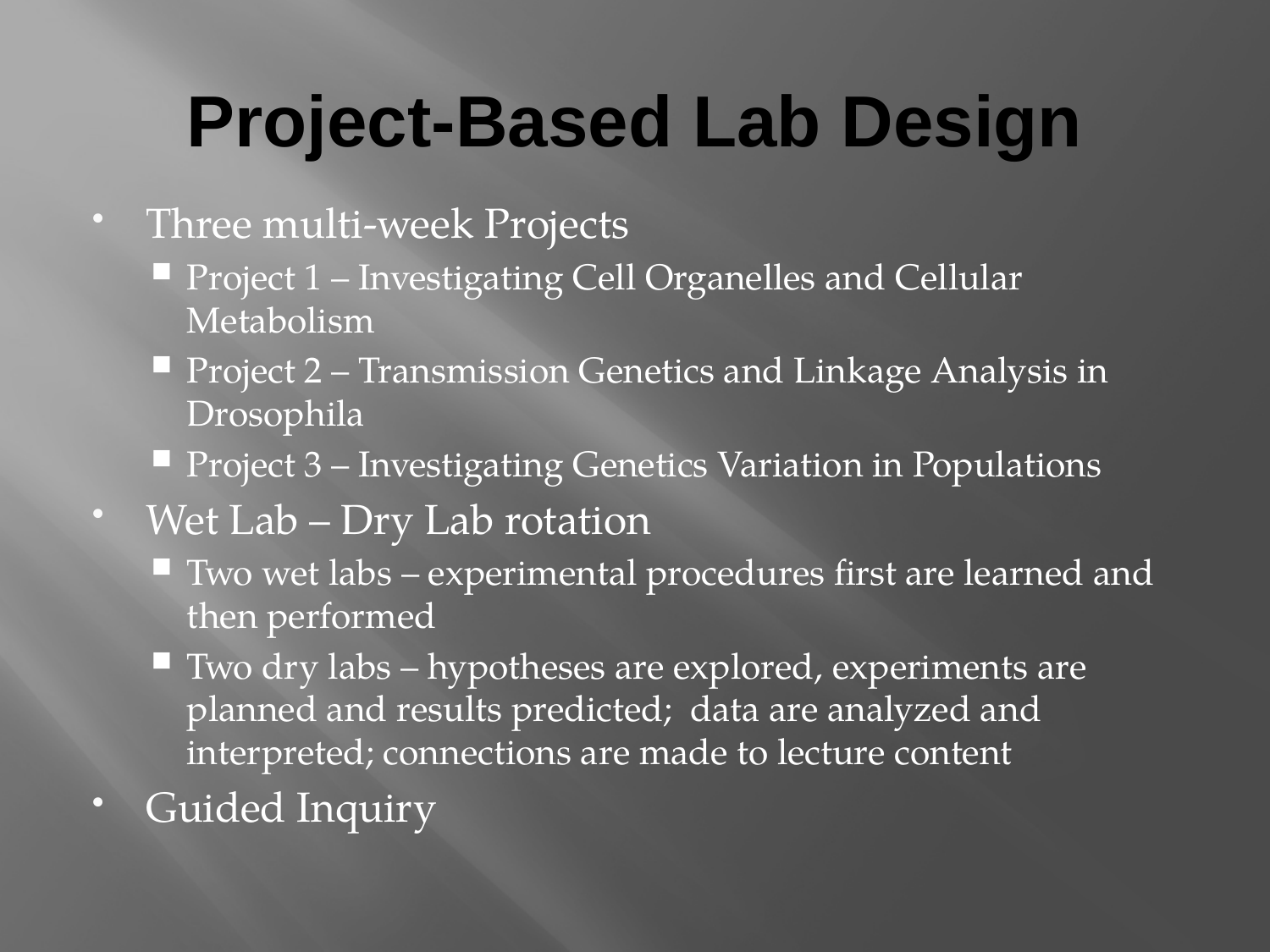

# Project-Based Lab Design
Three multi-week Projects
Project 1 – Investigating Cell Organelles and Cellular Metabolism
Project 2 – Transmission Genetics and Linkage Analysis in Drosophila
Project 3 – Investigating Genetics Variation in Populations
Wet Lab – Dry Lab rotation
Two wet labs – experimental procedures first are learned and then performed
Two dry labs – hypotheses are explored, experiments are planned and results predicted;  data are analyzed and interpreted; connections are made to lecture content
Guided Inquiry